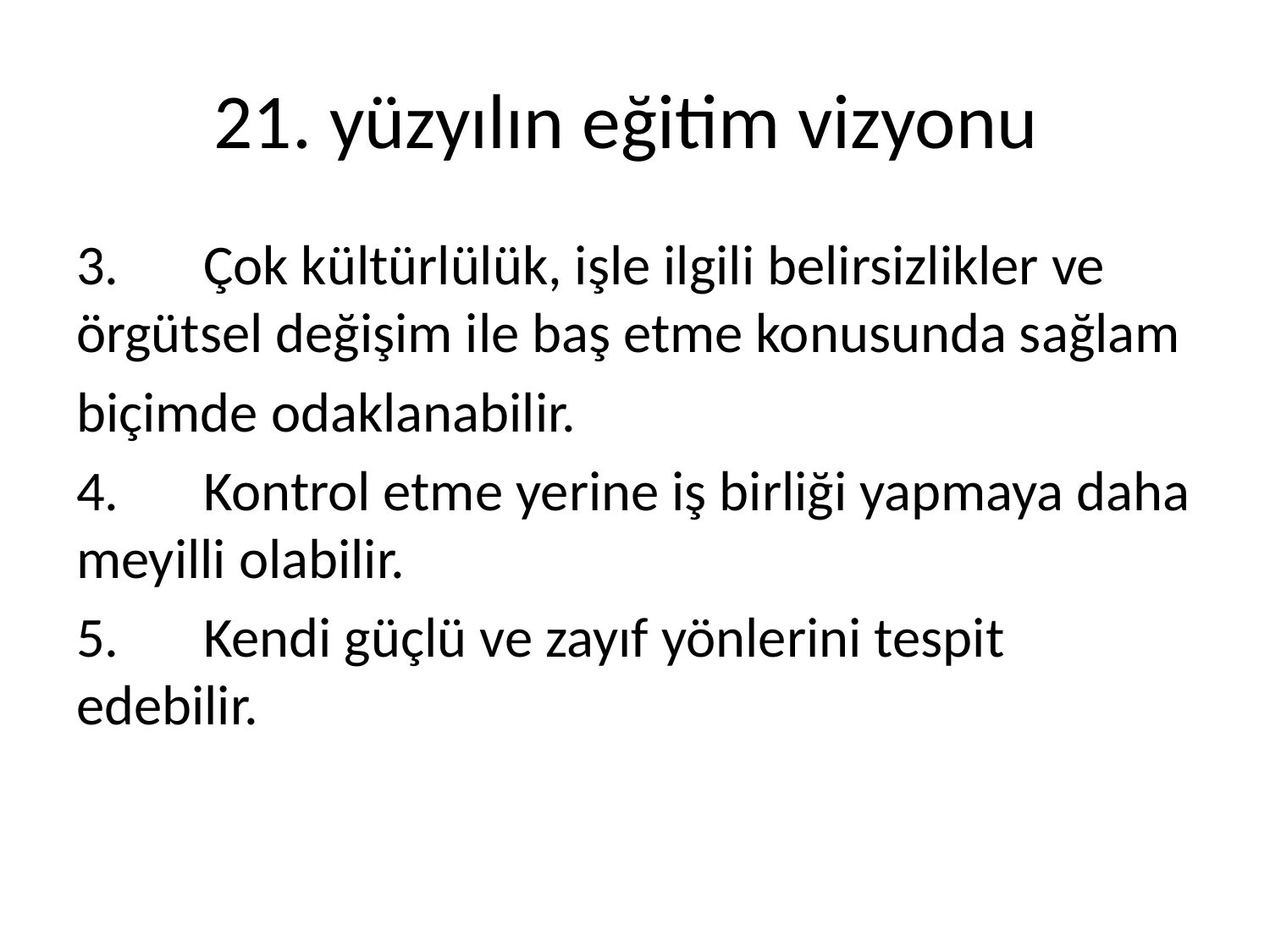

# 21. yüzyılın eğitim vizyonu
3.	Çok kültürlülük, işle ilgili belirsizlikler ve örgütsel değişim ile baş etme konusunda sağlam
biçimde odaklanabilir.
4.	Kontrol etme yerine iş birliği yapmaya daha meyilli olabilir.
5.	Kendi güçlü ve zayıf yönlerini tespit edebilir.